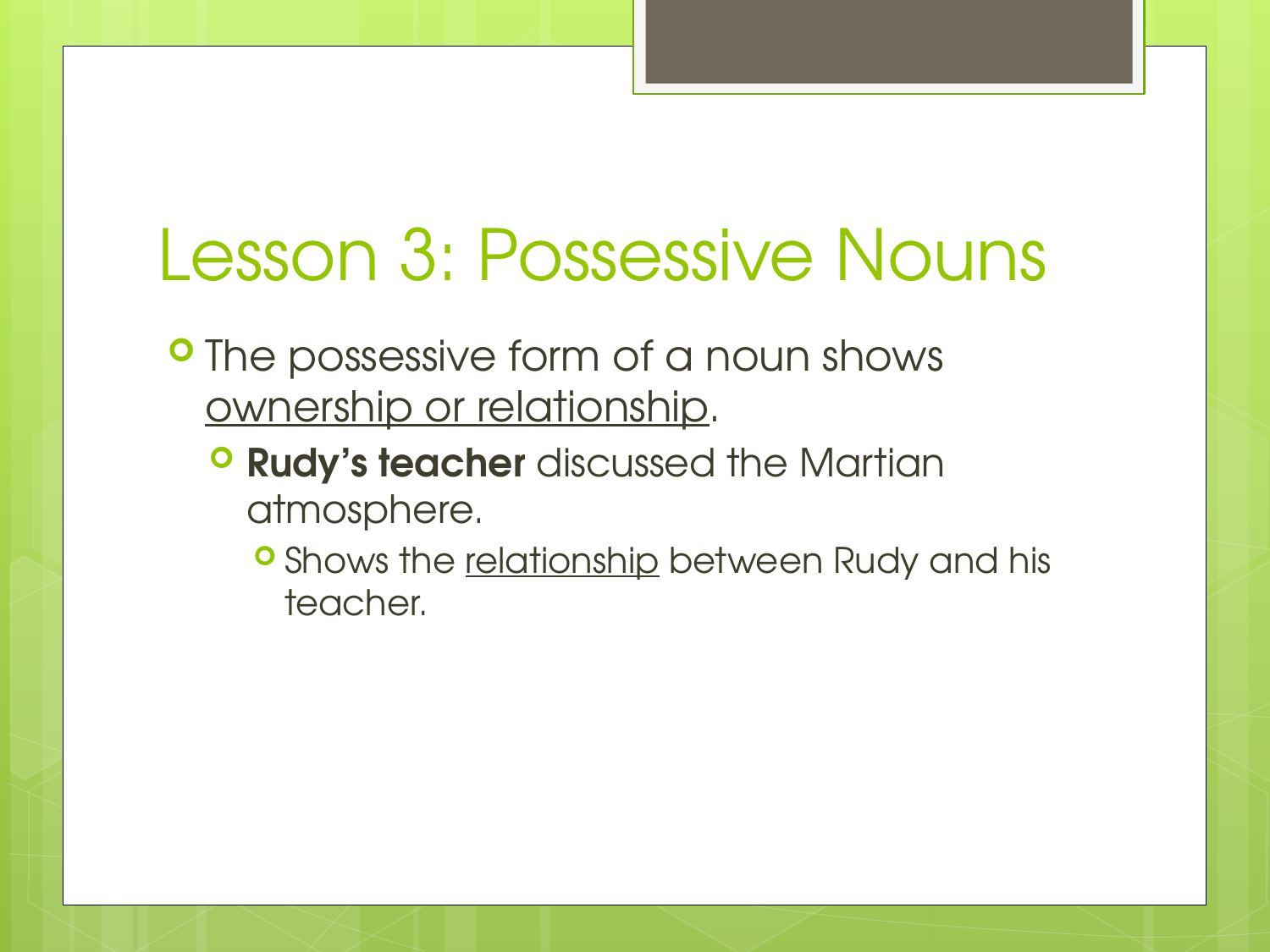

# Lesson 3: Possessive Nouns
The possessive form of a noun shows ownership or relationship.
Rudy’s teacher discussed the Martian atmosphere.
Shows the relationship between Rudy and his teacher.